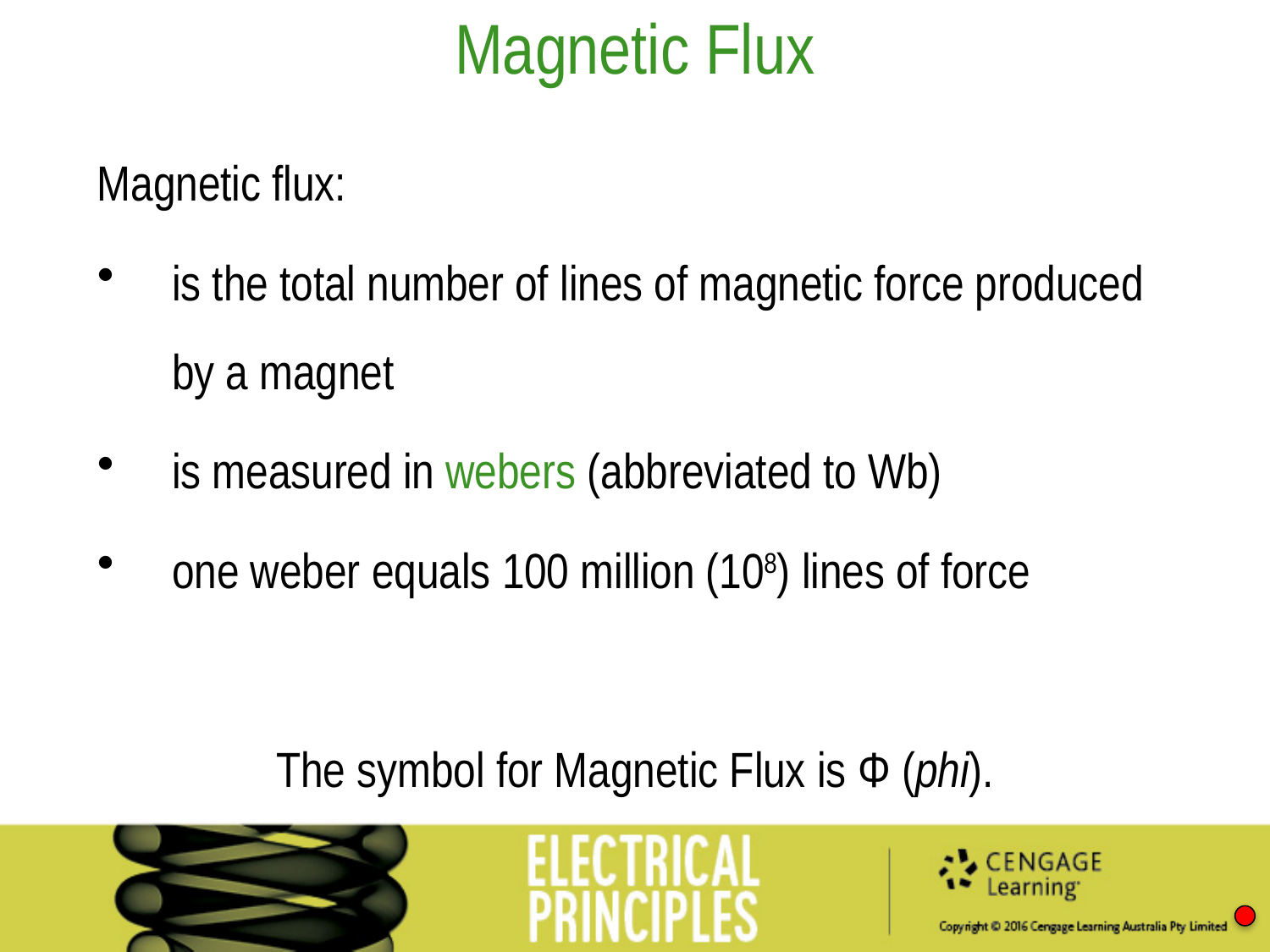

Magnetic Flux
Magnetic flux:
is the total number of lines of magnetic force produced by a magnet
is measured in webers (abbreviated to Wb)
one weber equals 100 million (108) lines of force

The symbol for Magnetic Flux is Φ (phi).